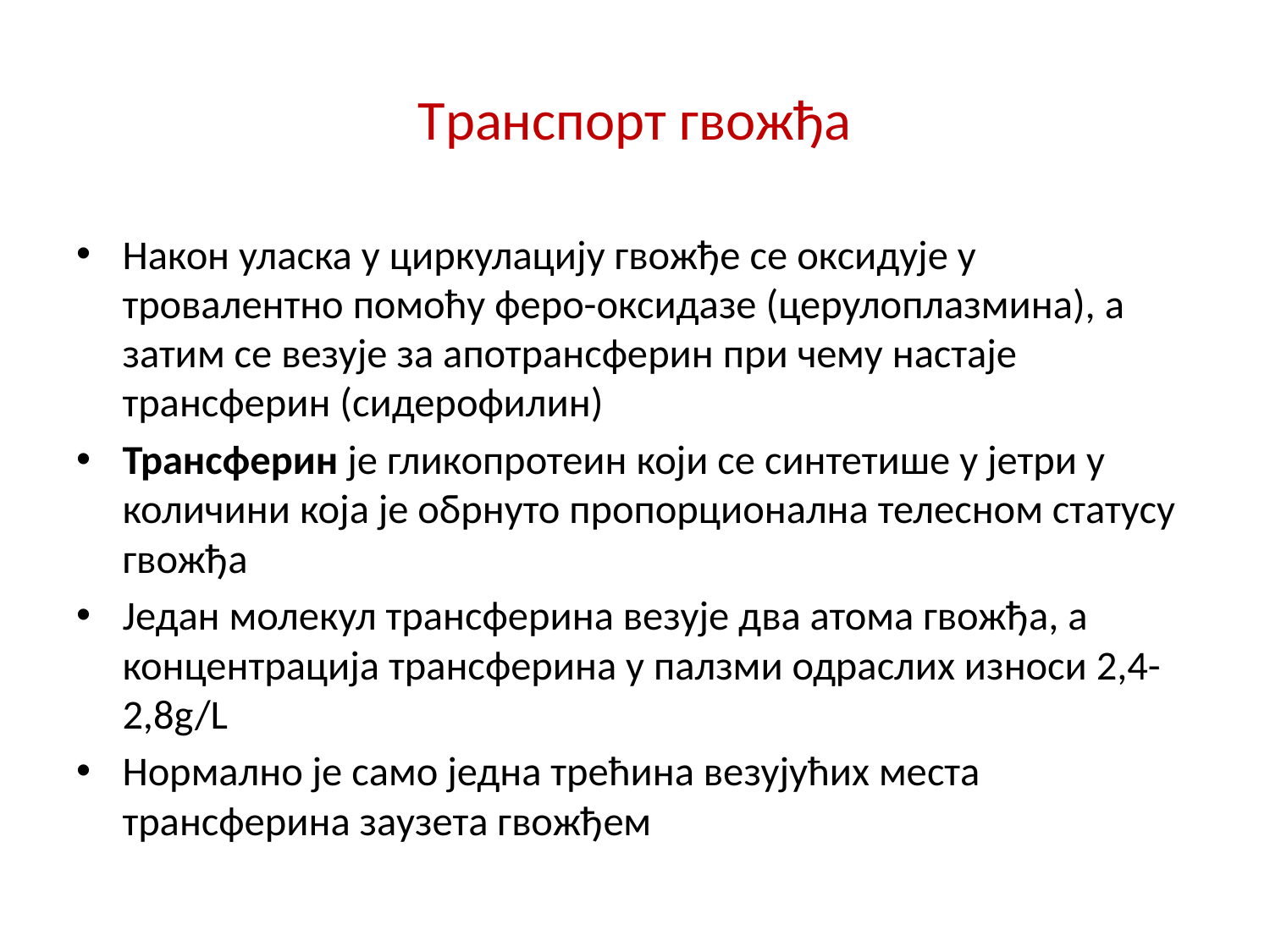

# Tранспорт гвожђа
Након уласка у циркулацију гвожђе се оксидује у тровалентно помоћу феро-оксидазе (церулоплазмина), а затим се везује за апотрансферин при чему настаје трансферин (сидерофилин)
Трансферин је гликопротеин који се синтетише у јетри у количини која је обрнуто пропорционална телесном статусу гвожђа
Један молекул трансферина везује два атома гвожђа, а концентрација трансферина у палзми одраслих износи 2,4-2,8g/L
Нормално је само једна трећина везујућих места трансферина заузета гвожђем